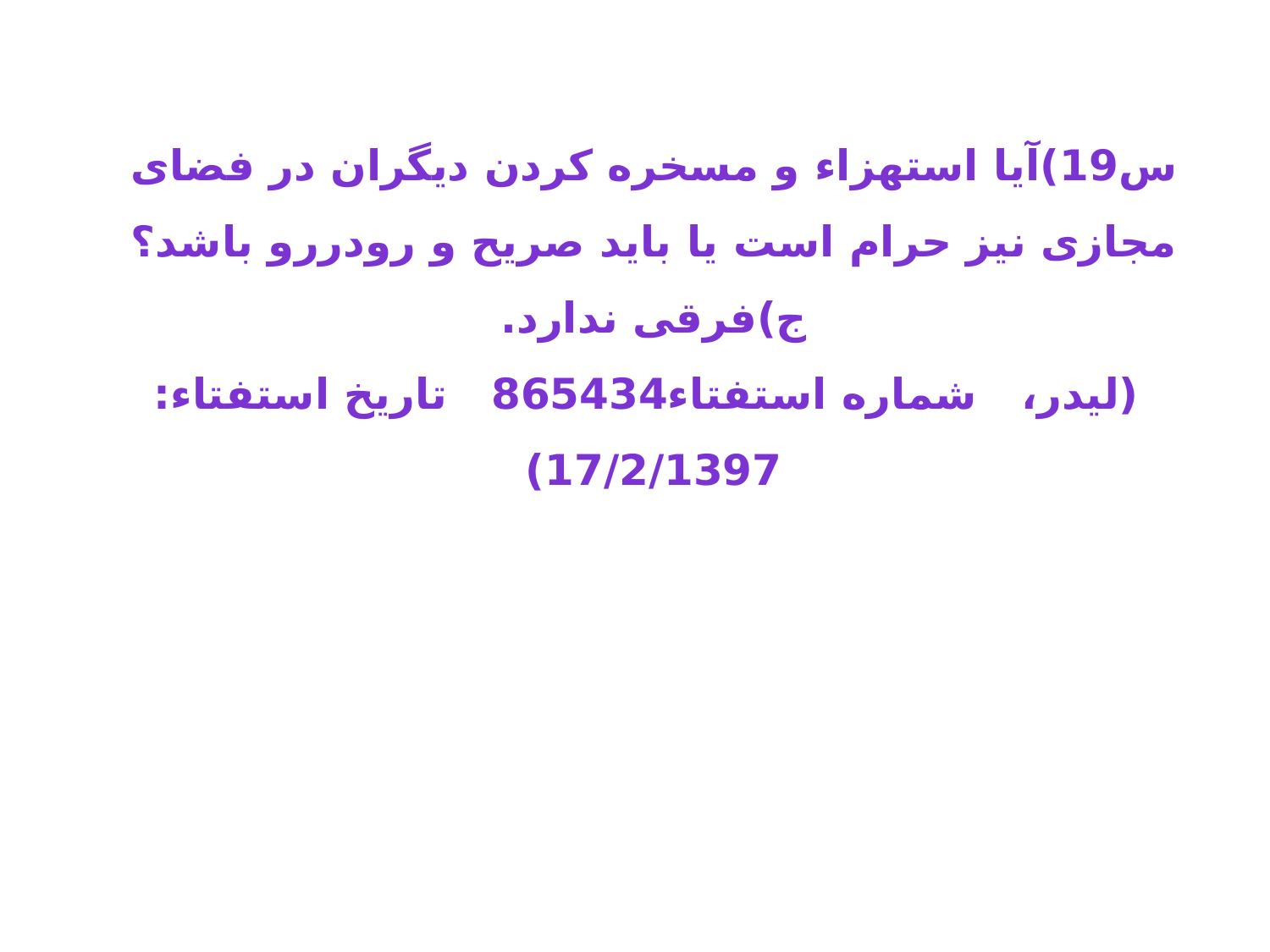

س19)آیا استهزاء و مسخره کردن دیگران در فضای مجازی نیز حرام است یا باید صریح و رودررو باشد؟
ج)فرقی ندارد.
 (لیدر،   شماره استفتاء865434   تاریخ استفتاء: 17/2/1397)